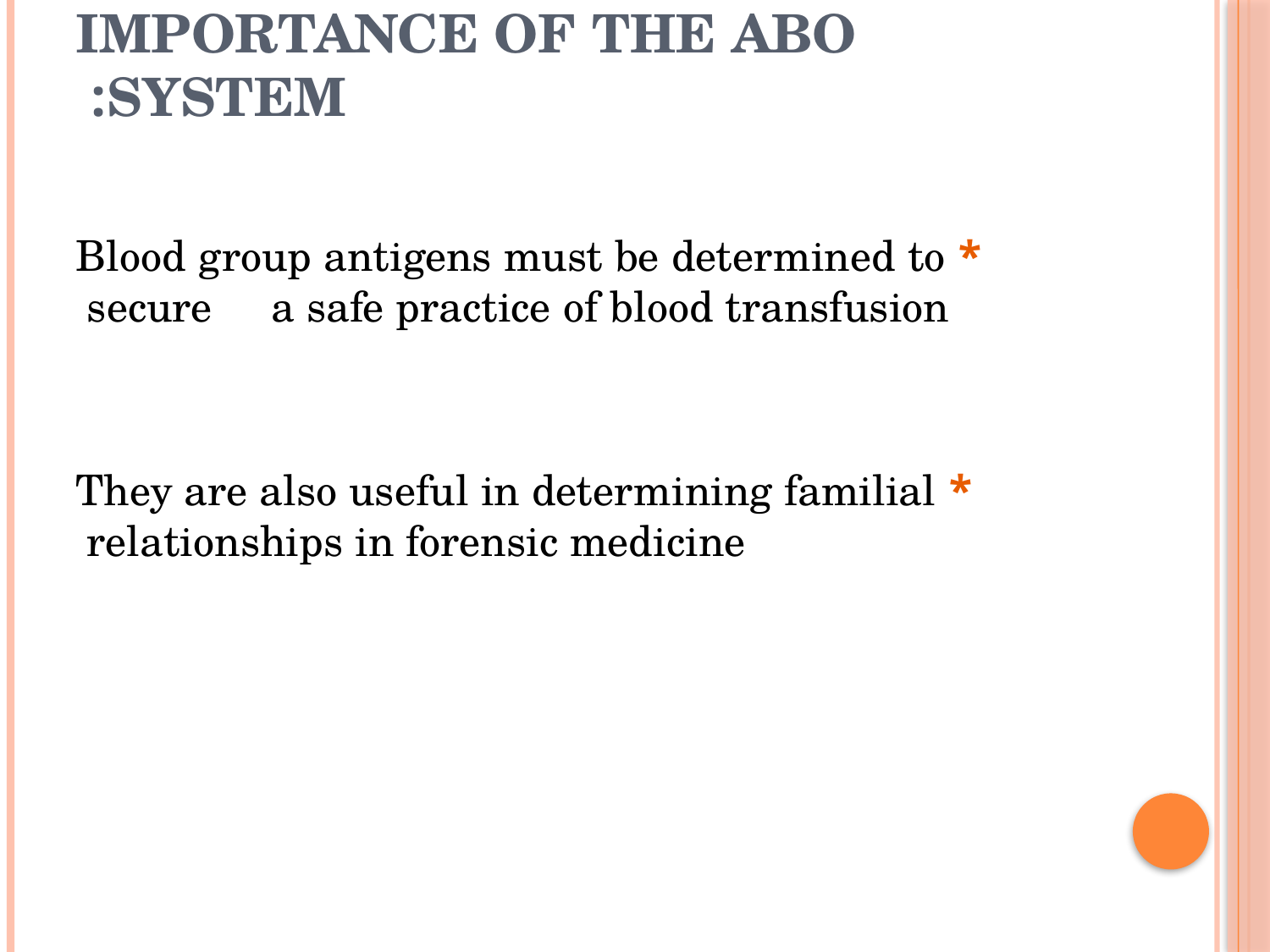

# Importance of the ABO system:
* Blood group antigens must be determined to secure     a safe practice of blood transfusion

* They are also useful in determining familial relationships in forensic medicine